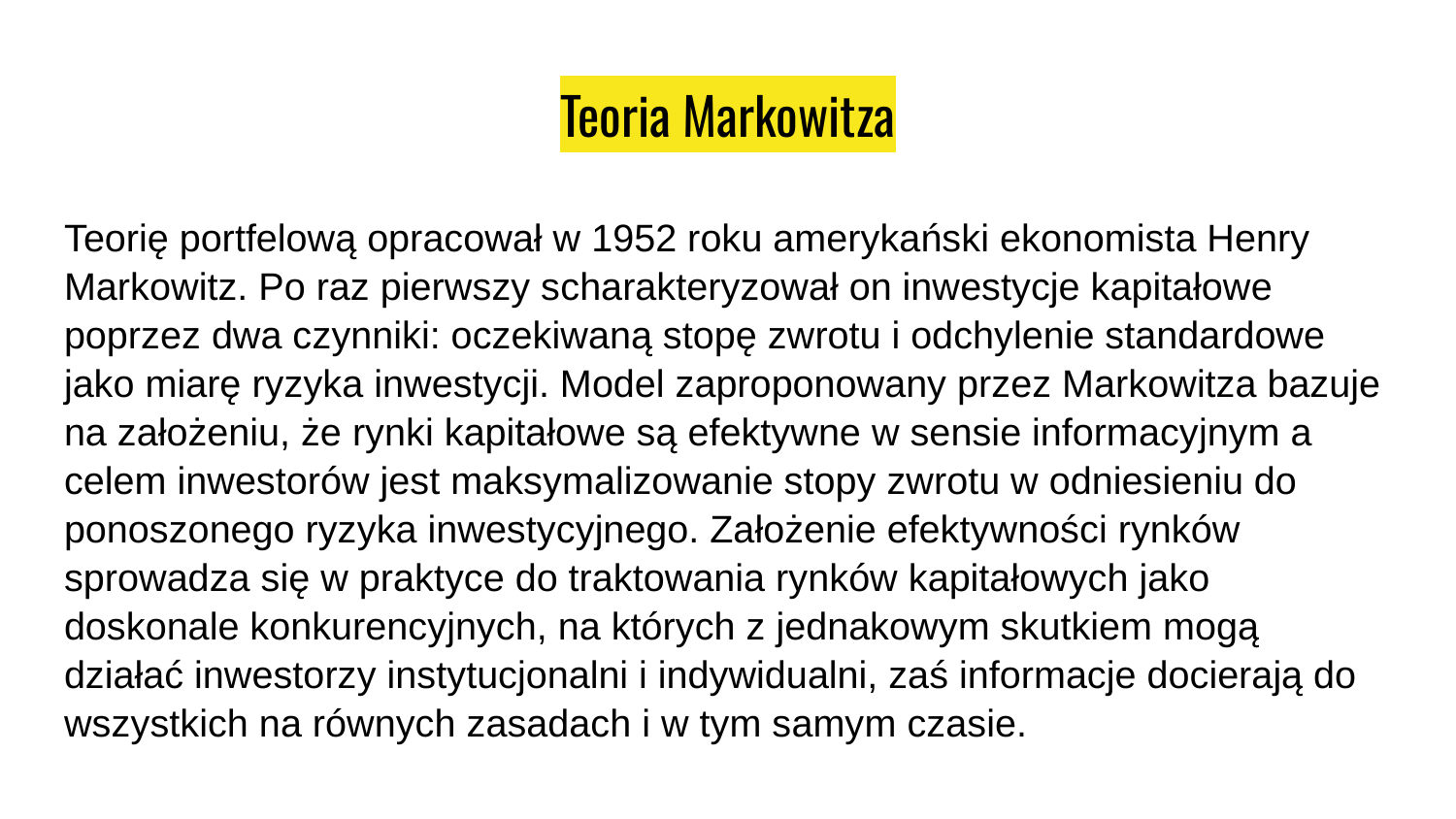

# Teoria Markowitza

Teorię portfelową opracował w 1952 roku amerykański ekonomista Henry Markowitz. Po raz pierwszy scharakteryzował on inwestycje kapitałowe poprzez dwa czynniki: oczekiwaną stopę zwrotu i odchylenie standardowe jako miarę ryzyka inwestycji. Model zaproponowany przez Markowitza bazuje na założeniu, że rynki kapitałowe są efektywne w sensie informacyjnym a celem inwestorów jest maksymalizowanie stopy zwrotu w odniesieniu do ponoszonego ryzyka inwestycyjnego. Założenie efektywności rynków sprowadza się w praktyce do traktowania rynków kapitałowych jako doskonale konkurencyjnych, na których z jednakowym skutkiem mogą działać inwestorzy instytucjonalni i indywidualni, zaś informacje docierają do wszystkich na równych zasadach i w tym samym czasie.